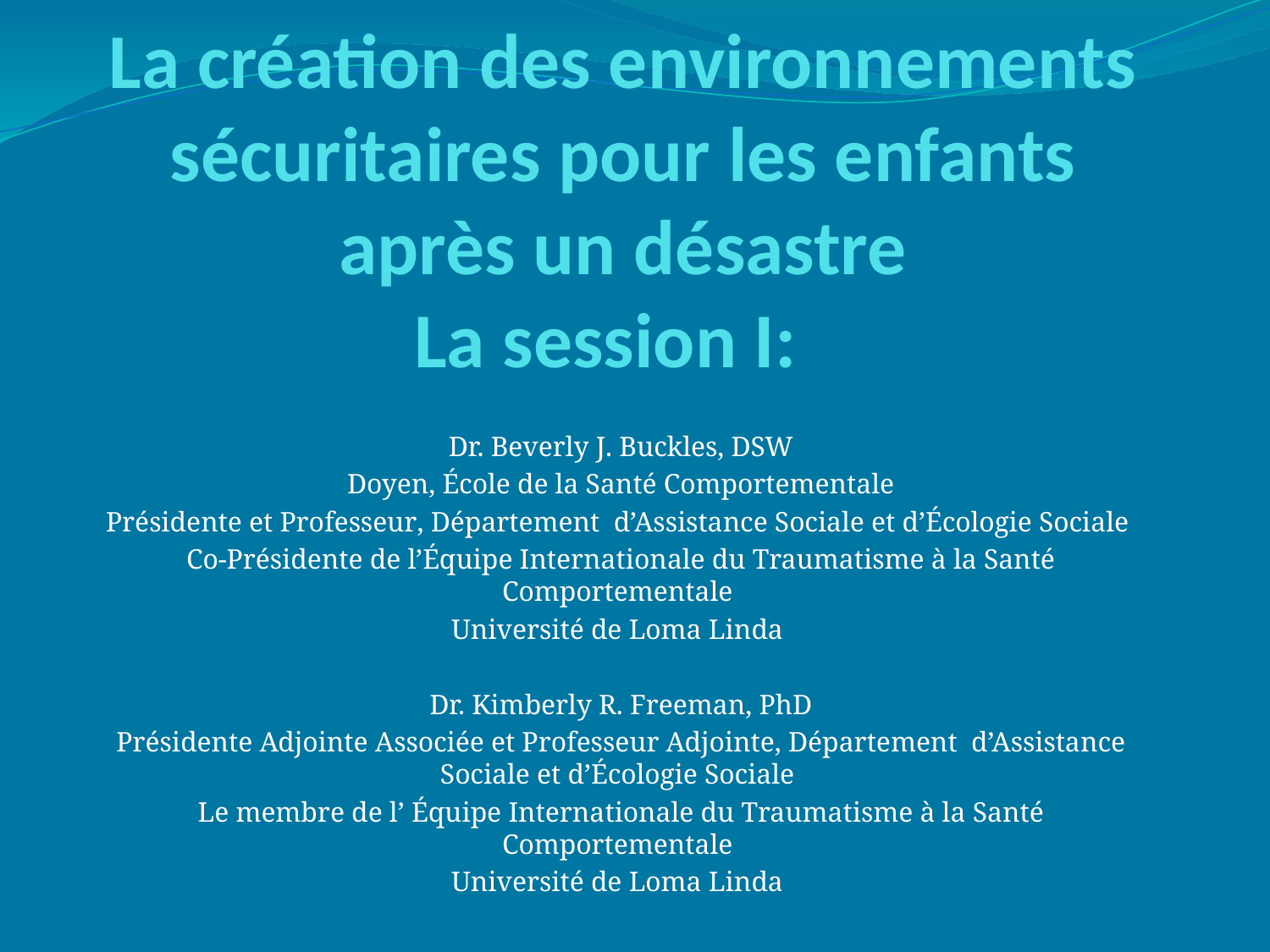

# La création des environnements sécuritaires pour les enfants après un désastre La session I:
Dr. Beverly J. Buckles, DSW
Doyen, École de la Santé Comportementale
Présidente et Professeur, Département  d’Assistance Sociale et d’Écologie Sociale
Co-Présidente de l’Équipe Internationale du Traumatisme à la Santé Comportementale
Université de Loma Linda

Dr. Kimberly R. Freeman, PhD
Présidente Adjointe Associée et Professeur Adjointe, Département  d’Assistance Sociale et d’Écologie Sociale
Le membre de l’ Équipe Internationale du Traumatisme à la Santé Comportementale
Université de Loma Linda